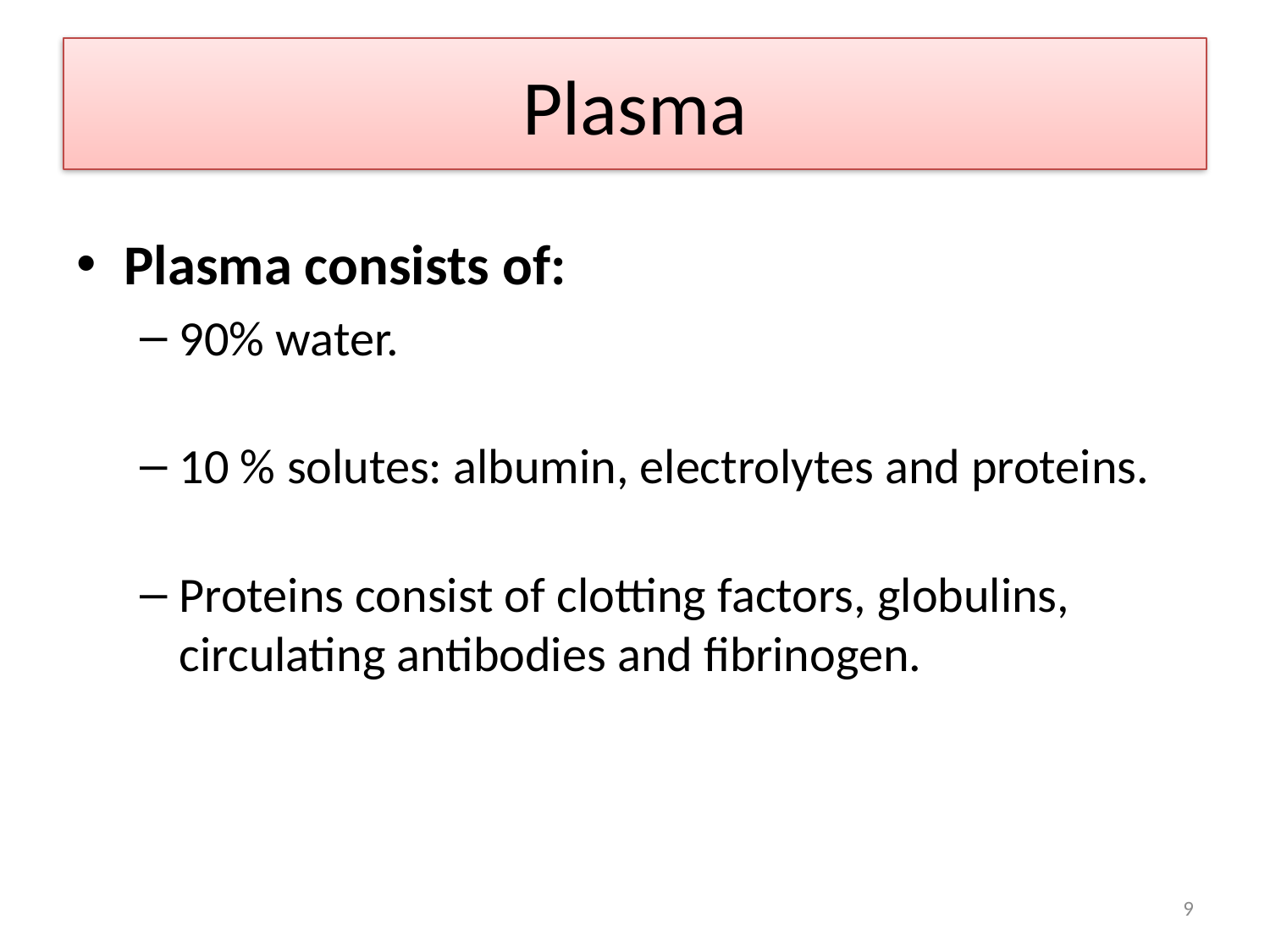

# Plasma
Plasma consists of:
90% water.
10 % solutes: albumin, electrolytes and proteins.
Proteins consist of clotting factors, globulins, circulating antibodies and fibrinogen.

9